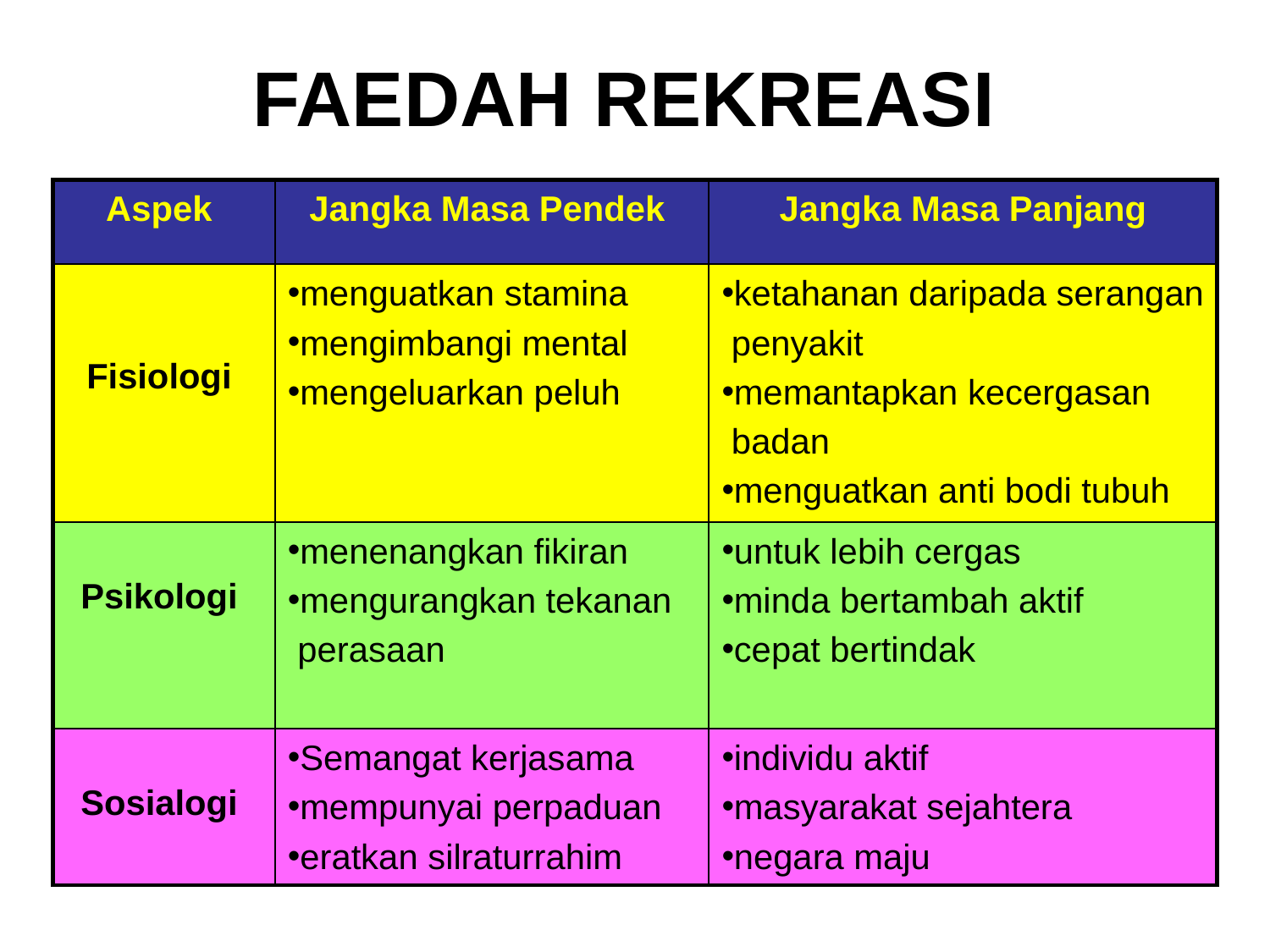

# FAEDAH REKREASI
Aspek
Jangka Masa Pendek
Jangka Masa Panjang

Fisiologi
menguatkan stamina
mengimbangi mental
mengeluarkan peluh
ketahanan daripada serangan
 penyakit
memantapkan kecergasan
 badan
menguatkan anti bodi tubuh

Psikologi
menenangkan fikiran
mengurangkan tekanan
 perasaan

untuk lebih cergas
minda bertambah aktif
cepat bertindak

Sosialogi
Semangat kerjasama
mempunyai perpaduan
eratkan silraturrahim
individu aktif
masyarakat sejahtera
negara maju